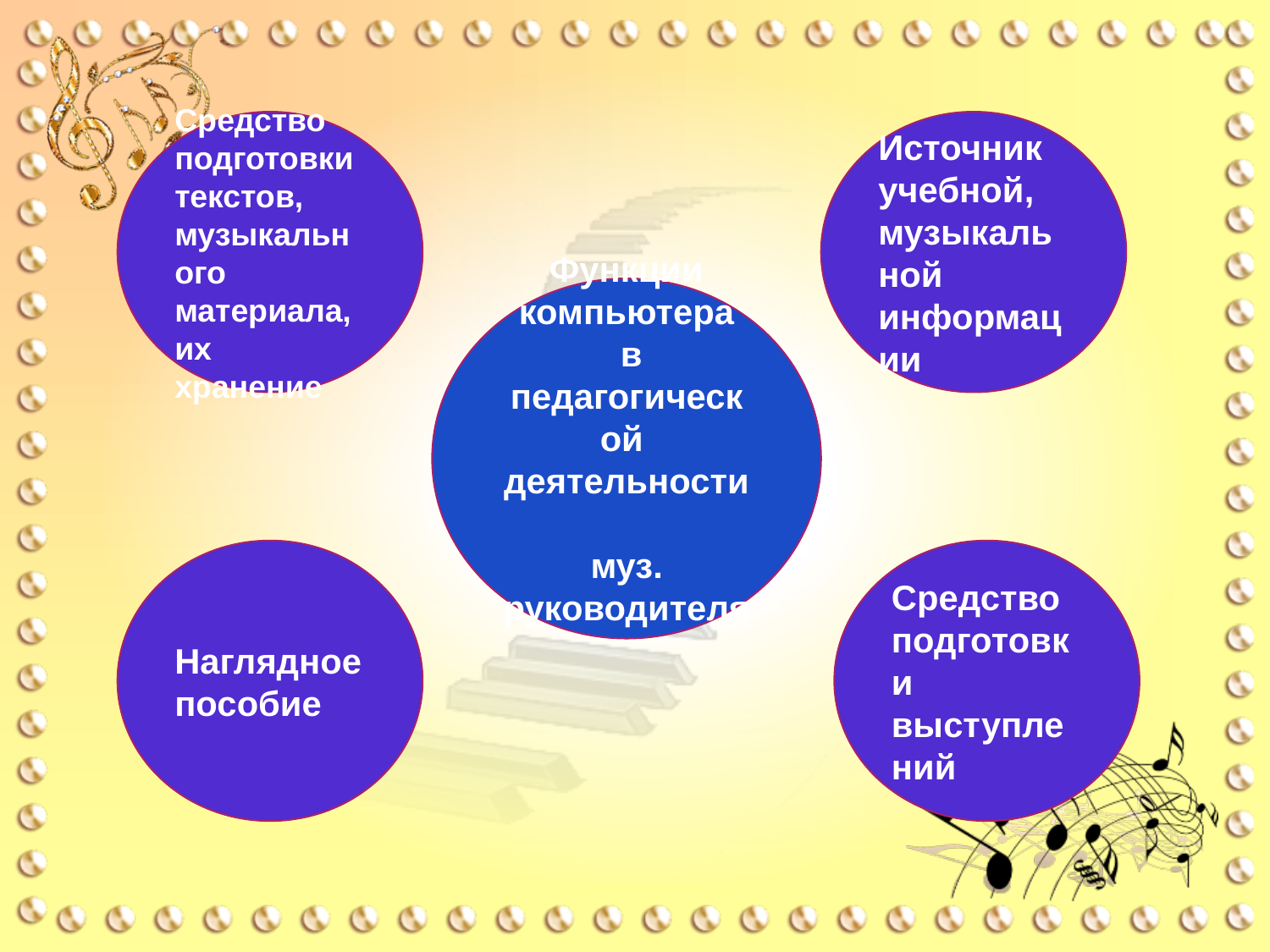

#
Источник учебной, музыкальной информации
Средство подготовки текстов, музыкального материала, их хранение
Функции компьютера
 в педагогической
деятельности
муз. руководителя
Наглядное пособие
Средство подготовки выступлений